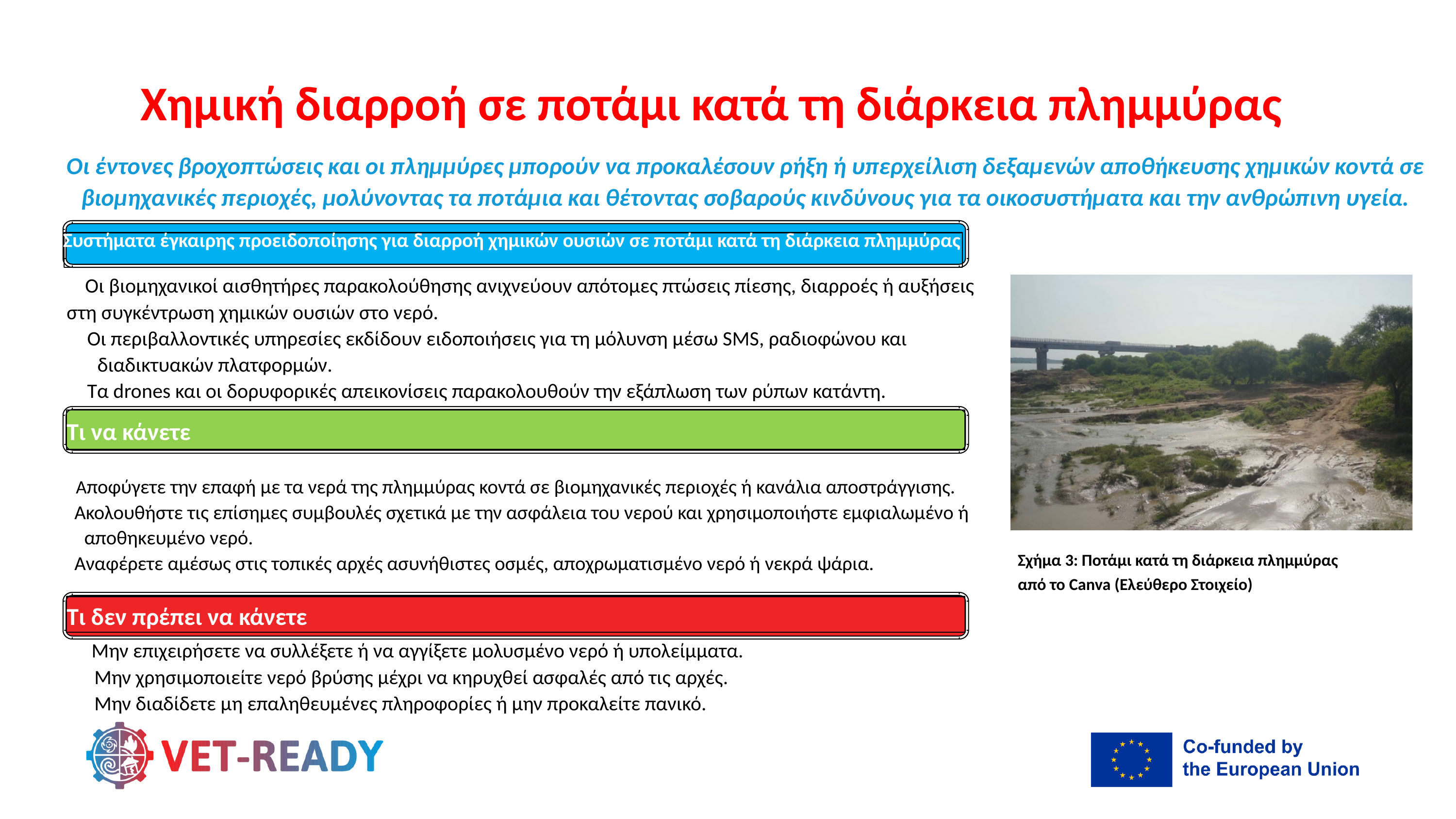

Χημική διαρροή σε ποτάμι κατά τη διάρκεια πλημμύρας

Οι έντονες βροχοπτώσεις και οι πλημμύρες μπορούν να προκαλέσουν ρήξη ή υπερχείλιση δεξαμενών αποθήκευσης χημικών κοντά σε βιομηχανικές περιοχές, μολύνοντας τα ποτάμια και θέτοντας σοβαρούς κινδύνους για τα οικοσυστήματα και την ανθρώπινη υγεία.

Συστήματα έγκαιρης προειδοποίησης για διαρροή χημικών ουσιών σε ποτάμι κατά τη διάρκεια πλημμύρας

    Οι βιομηχανικοί αισθητήρες παρακολούθησης ανιχνεύουν απότομες πτώσεις πίεσης, διαρροές ή αυξήσεις στη συγκέντρωση χημικών ουσιών στο νερό.
Οι περιβαλλοντικές υπηρεσίες εκδίδουν ειδοποιήσεις για τη μόλυνση μέσω SMS, ραδιοφώνου και διαδικτυακών πλατφορμών.
Τα drones και οι δορυφορικές απεικονίσεις παρακολουθούν την εξάπλωση των ρύπων κατάντη.

Τι να κάνετε
     Αποφύγετε την επαφή με τα νερά της πλημμύρας κοντά σε βιομηχανικές περιοχές ή κανάλια αποστράγγισης.
Ακολουθήστε τις επίσημες συμβουλές σχετικά με την ασφάλεια του νερού και χρησιμοποιήστε εμφιαλωμένο ή αποθηκευμένο νερό.
Αναφέρετε αμέσως στις τοπικές αρχές ασυνήθιστες οσμές, αποχρωματισμένο νερό ή νεκρά ψάρια.
Σχήμα 3: Ποτάμι κατά τη διάρκεια πλημμύρας από το Canva (Ελεύθερο Στοιχείο)

Τι δεν πρέπει να κάνετε
     Μην επιχειρήσετε να συλλέξετε ή να αγγίξετε μολυσμένο νερό ή υπολείμματα.
 Μην χρησιμοποιείτε νερό βρύσης μέχρι να κηρυχθεί ασφαλές από τις αρχές.
 Μην διαδίδετε μη επαληθευμένες πληροφορίες ή μην προκαλείτε πανικό.